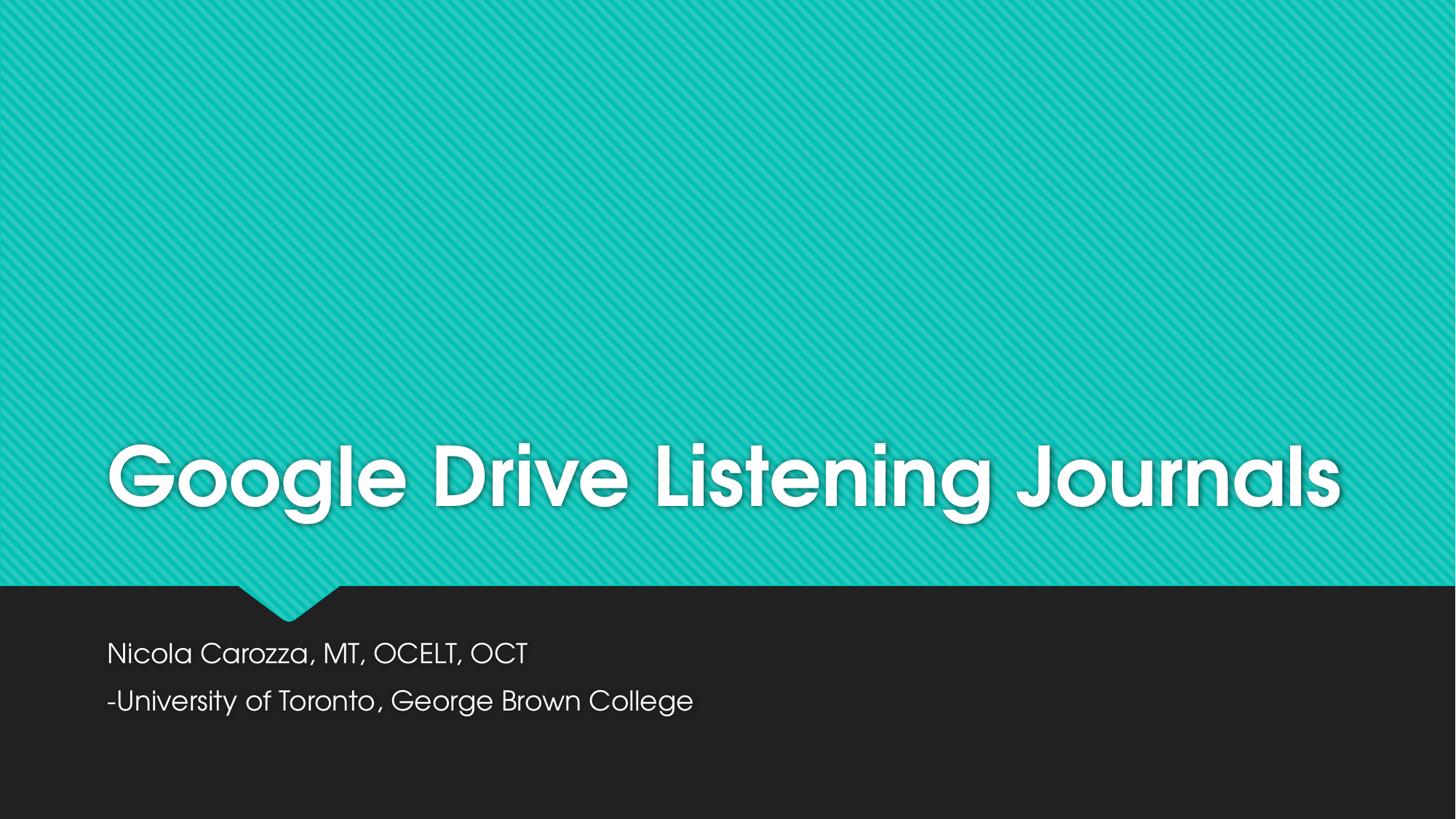

# Google Drive Listening Journals
Nicola Carozza, MT, OCELT, OCT
-University of Toronto, George Brown College